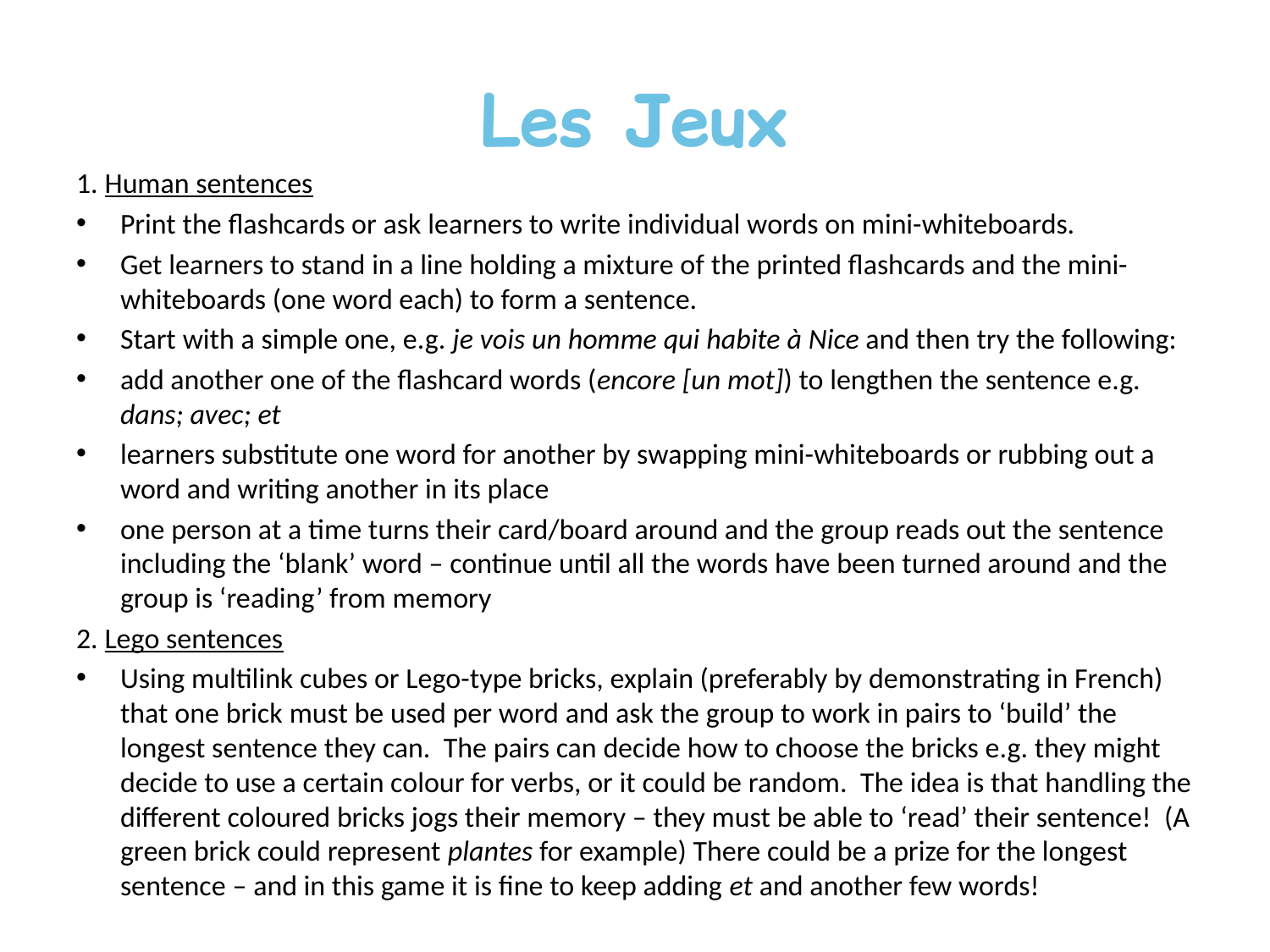

# Les Jeux
1. Human sentences
Print the flashcards or ask learners to write individual words on mini-whiteboards.
Get learners to stand in a line holding a mixture of the printed flashcards and the mini-whiteboards (one word each) to form a sentence.
Start with a simple one, e.g. je vois un homme qui habite à Nice and then try the following:
add another one of the flashcard words (encore [un mot]) to lengthen the sentence e.g. dans; avec; et
learners substitute one word for another by swapping mini-whiteboards or rubbing out a word and writing another in its place
one person at a time turns their card/board around and the group reads out the sentence including the ‘blank’ word – continue until all the words have been turned around and the group is ‘reading’ from memory
2. Lego sentences
Using multilink cubes or Lego-type bricks, explain (preferably by demonstrating in French) that one brick must be used per word and ask the group to work in pairs to ‘build’ the longest sentence they can.  The pairs can decide how to choose the bricks e.g. they might decide to use a certain colour for verbs, or it could be random.  The idea is that handling the different coloured bricks jogs their memory – they must be able to ‘read’ their sentence!  (A green brick could represent plantes for example) There could be a prize for the longest sentence – and in this game it is fine to keep adding et and another few words!